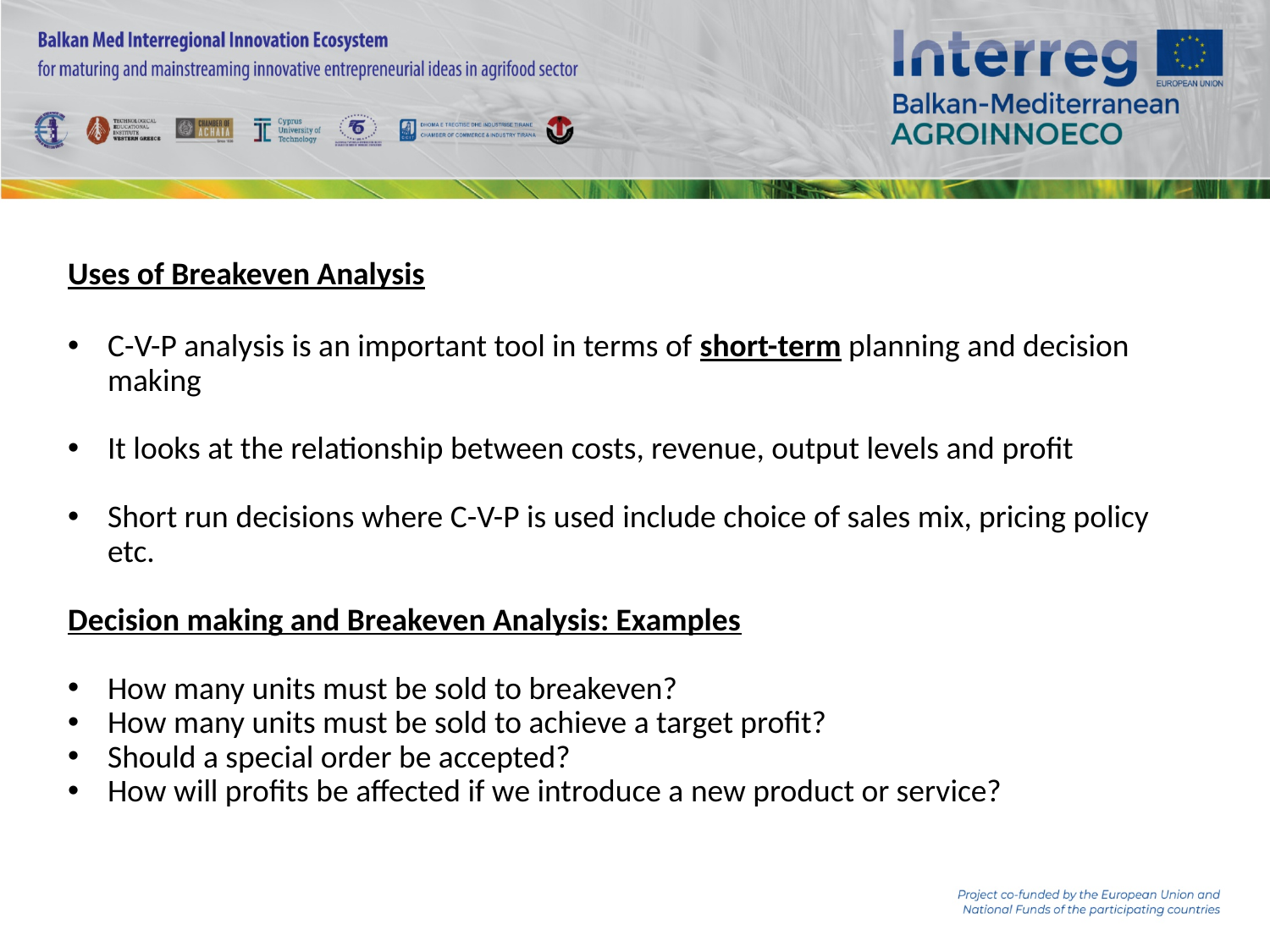

Uses of Breakeven Analysis

C-V-P analysis is an important tool in terms of short-term planning and decision making

It looks at the relationship between costs, revenue, output levels and profit

Short run decisions where C-V-P is used include choice of sales mix, pricing policy etc.

Decision making and Breakeven Analysis: Examples

How many units must be sold to breakeven?
How many units must be sold to achieve a target profit?
Should a special order be accepted?
How will profits be affected if we introduce a new product or service?